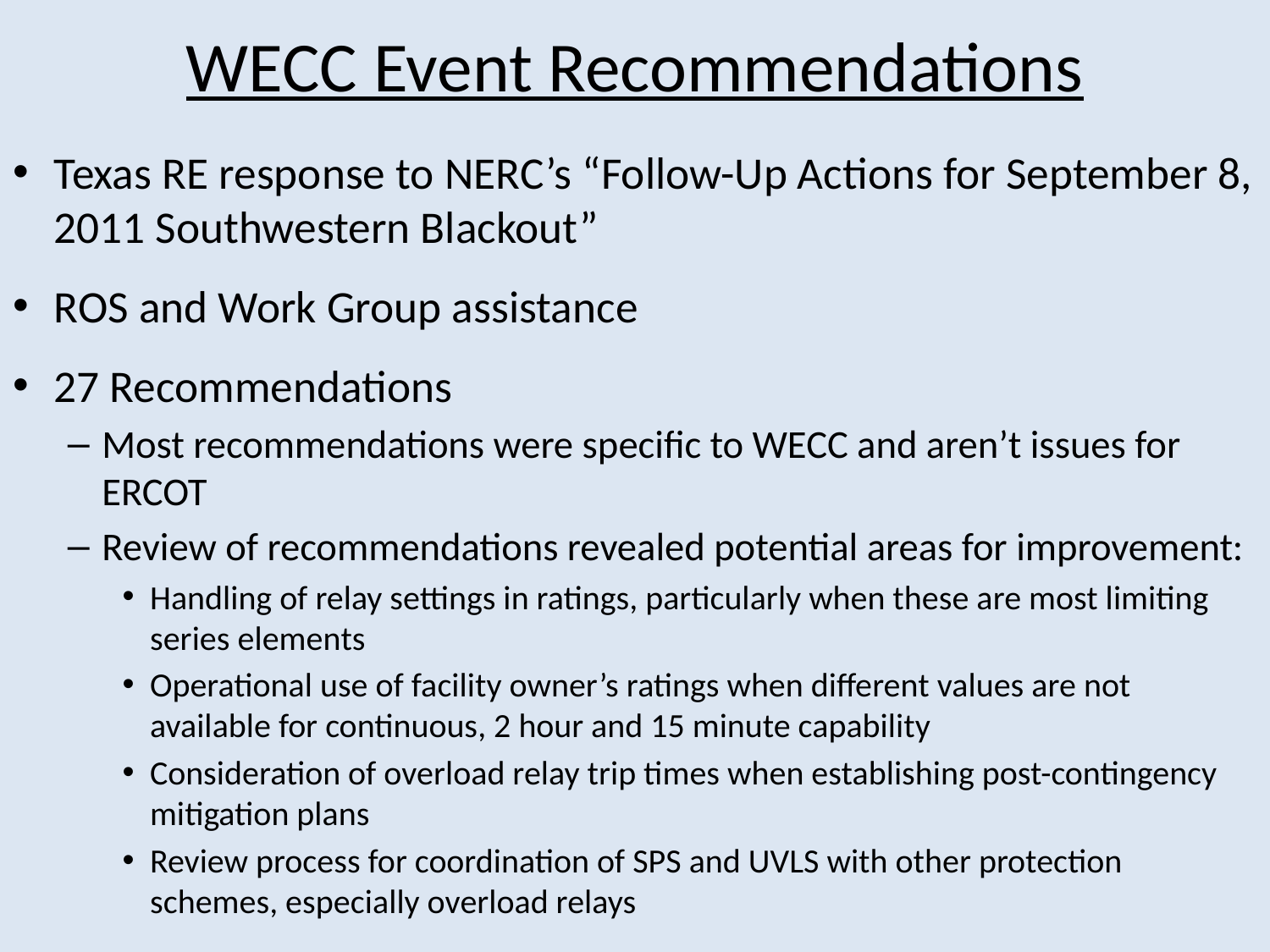

# WECC Event Recommendations
Texas RE response to NERC’s “Follow-Up Actions for September 8, 2011 Southwestern Blackout”
ROS and Work Group assistance
27 Recommendations
Most recommendations were specific to WECC and aren’t issues for ERCOT
Review of recommendations revealed potential areas for improvement:
Handling of relay settings in ratings, particularly when these are most limiting series elements
Operational use of facility owner’s ratings when different values are not available for continuous, 2 hour and 15 minute capability
Consideration of overload relay trip times when establishing post-contingency mitigation plans
Review process for coordination of SPS and UVLS with other protection schemes, especially overload relays